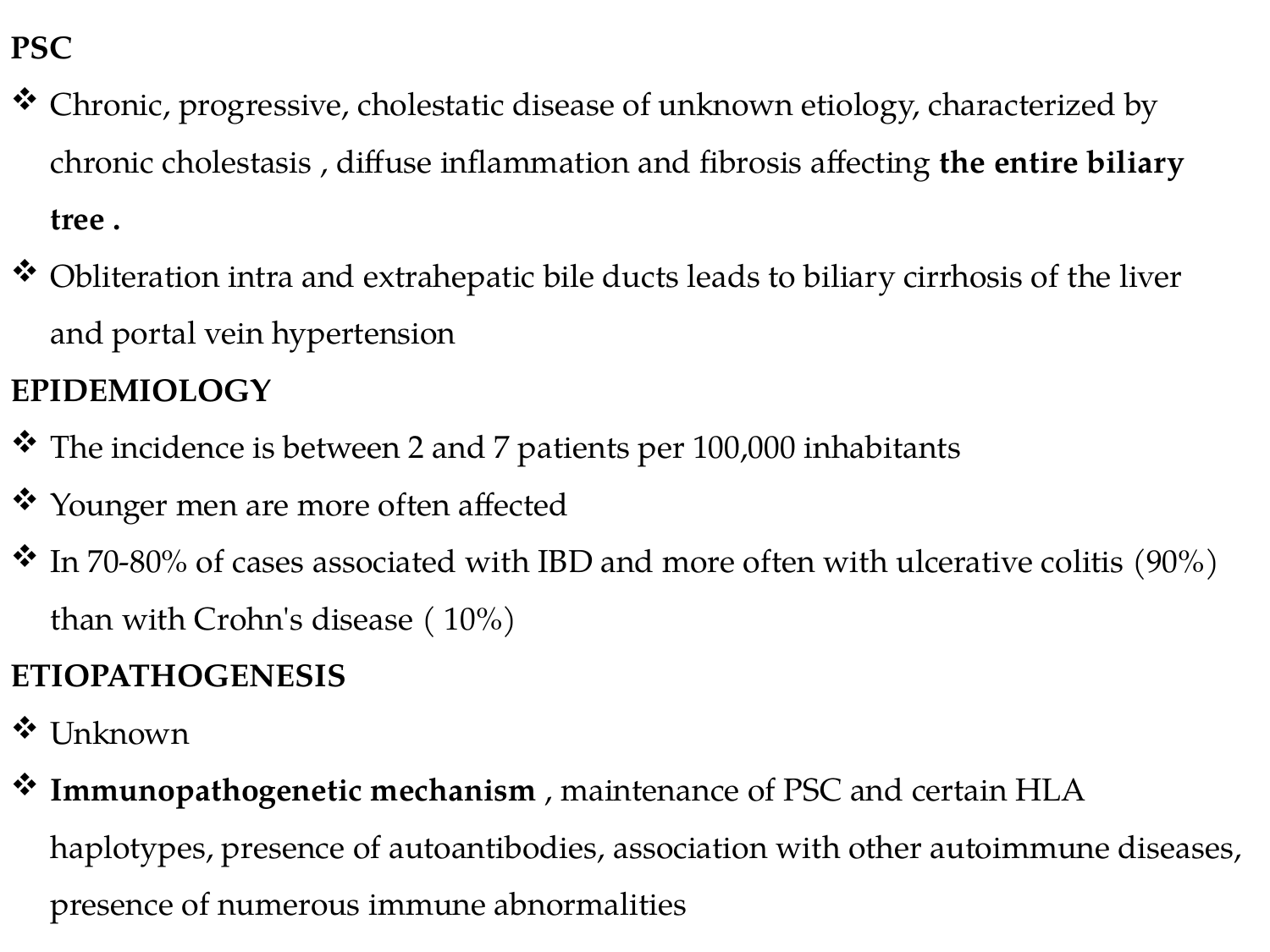

PSC
Chronic, progressive, cholestatic disease of unknown etiology, characterized by chronic cholestasis , diffuse inflammation and fibrosis affecting the entire biliary tree .
Obliteration intra and extrahepatic bile ducts leads to biliary cirrhosis of the liver and portal vein hypertension
EPIDEMIOLOGY
The incidence is between 2 and 7 patients per 100,000 inhabitants
Younger men are more often affected
In 70-80% of cases associated with IBD and more often with ulcerative colitis (90%) than with Crohn's disease ( 10%)
ETIOPATHOGENESIS
Unknown
Immunopathogenetic mechanism , maintenance of PSC and certain HLA haplotypes, presence of autoantibodies, association with other autoimmune diseases, presence of numerous immune abnormalities